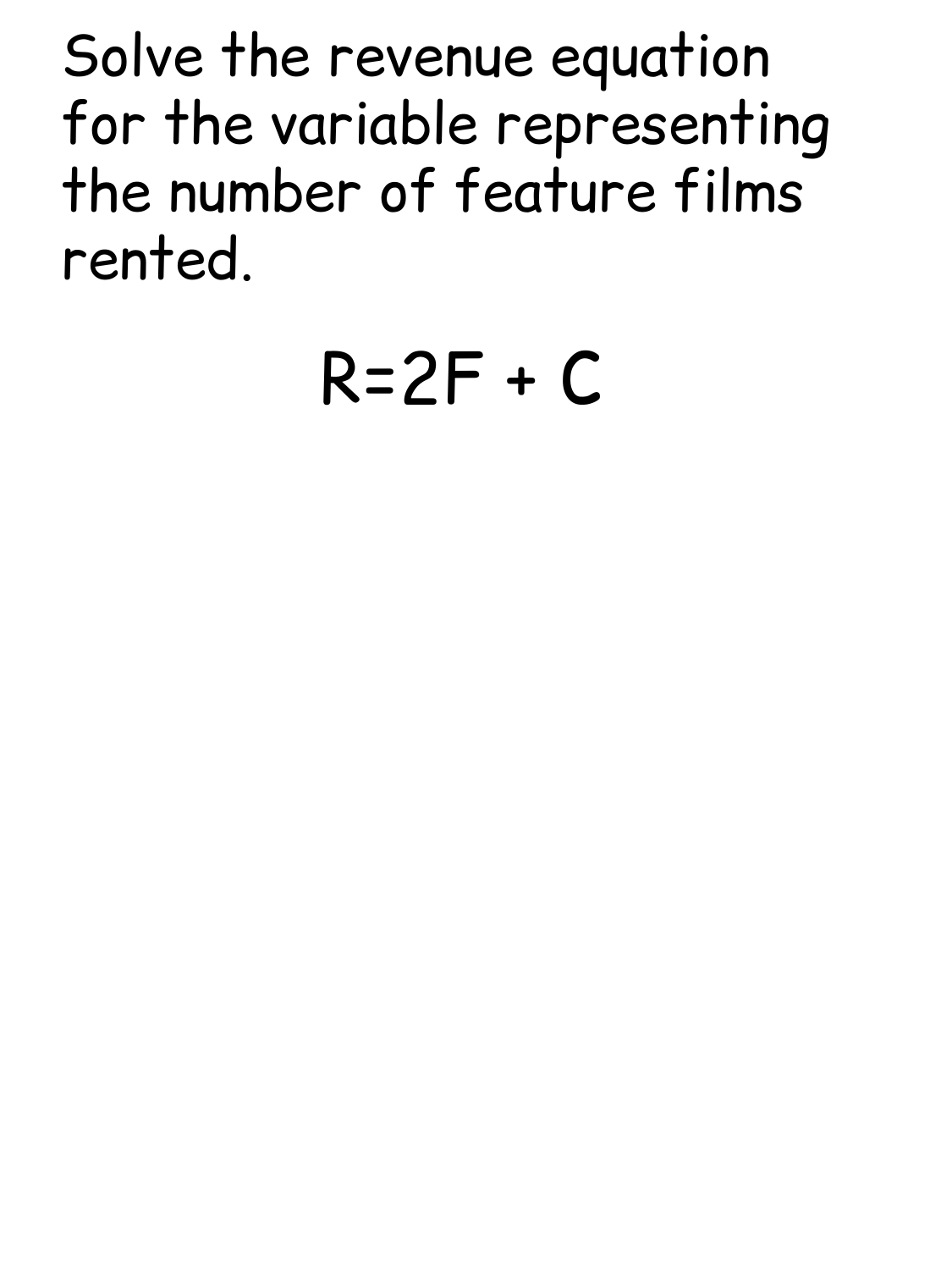

Solve the revenue equation for the variable representing the number of feature films rented.
R=2F + C